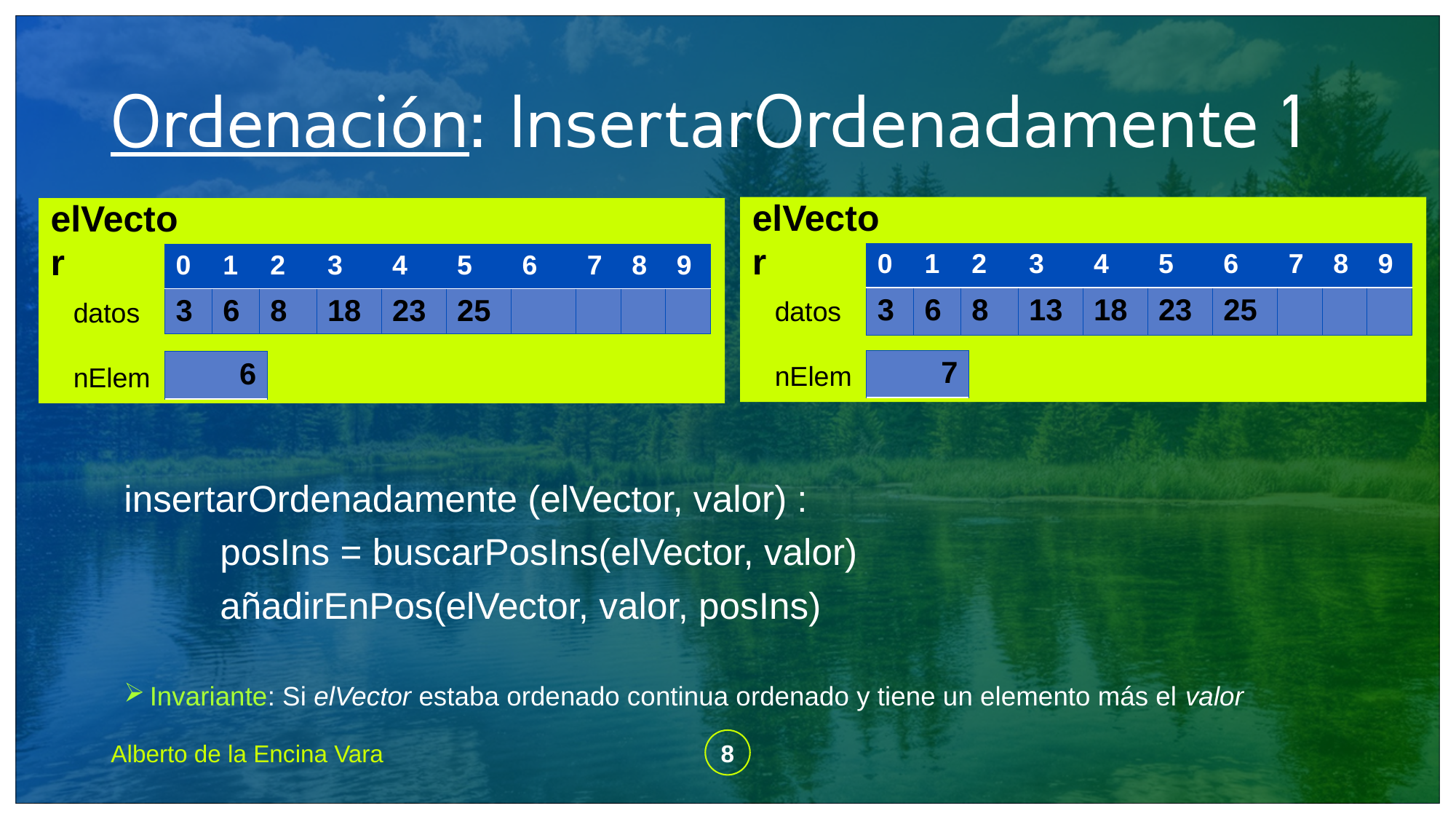

# Ordenación: InsertarOrdenadamente 1
elVector
elVector

valor
| 0 | 1 | 2 | 3 | 4 | 5 | 6 | 7 | 8 | 9 |
| --- | --- | --- | --- | --- | --- | --- | --- | --- | --- |
| 3 | 6 | 8 | 13 | 18 | 23 | 25 |  |  |  |
| 0 | 1 | 2 | 3 | 4 | 5 | 6 | 7 | 8 | 9 |
| --- | --- | --- | --- | --- | --- | --- | --- | --- | --- |
| 3 | 6 | 8 | 18 | 23 | 25 |  |  |  |  |
datos
datos
| 13 |
| --- |
| 7 |
| --- |
| 6 |
| --- |
nElem
nElem
insertarOrdenadamente (elVector, valor) :
	posIns = buscarPosIns(elVector, valor)
	añadirEnPos(elVector, valor, posIns)

Invariante: Si elVector estaba ordenado continua ordenado y tiene un elemento más el valor
Alberto de la Encina Vara
8